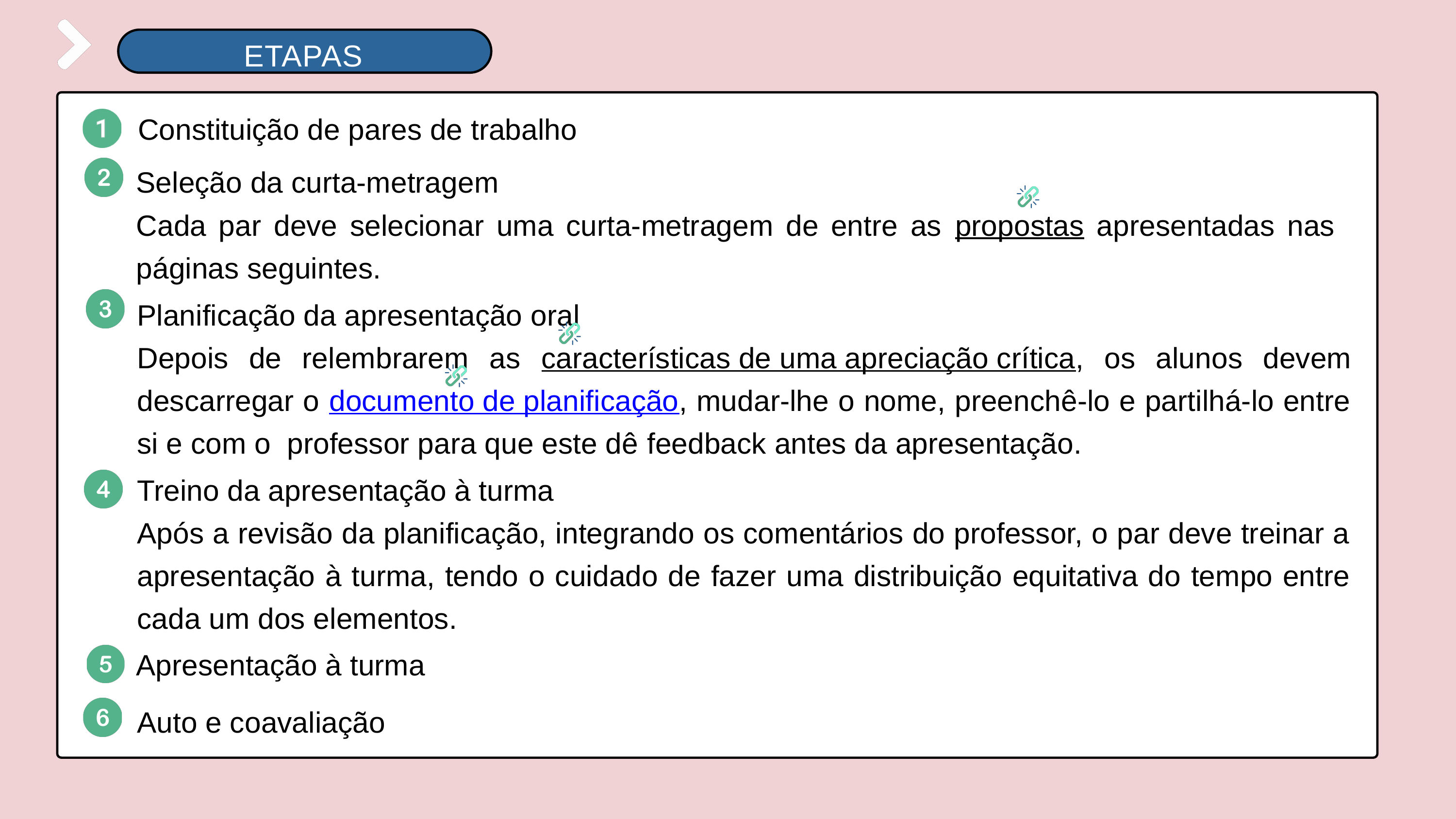

ETAPAS

Constituição de pares de trabalho

Seleção da curta-metragem
Cada par deve selecionar uma curta-metragem de entre as propostas apresentadas nas páginas seguintes.

Planificação da apresentação oral
Depois de relembrarem as características de uma apreciação crítica, os alunos devem descarregar o documento de planificação, mudar-lhe o nome, preenchê-lo e partilhá-lo entre si e com o  professor para que este dê feedback antes da apresentação.

Treino da apresentação à turma
Após a revisão da planificação, integrando os comentários do professor, o par deve treinar a apresentação à turma, tendo o cuidado de fazer uma distribuição equitativa do tempo entre cada um dos elementos.

Apresentação à turma

Auto e coavaliação